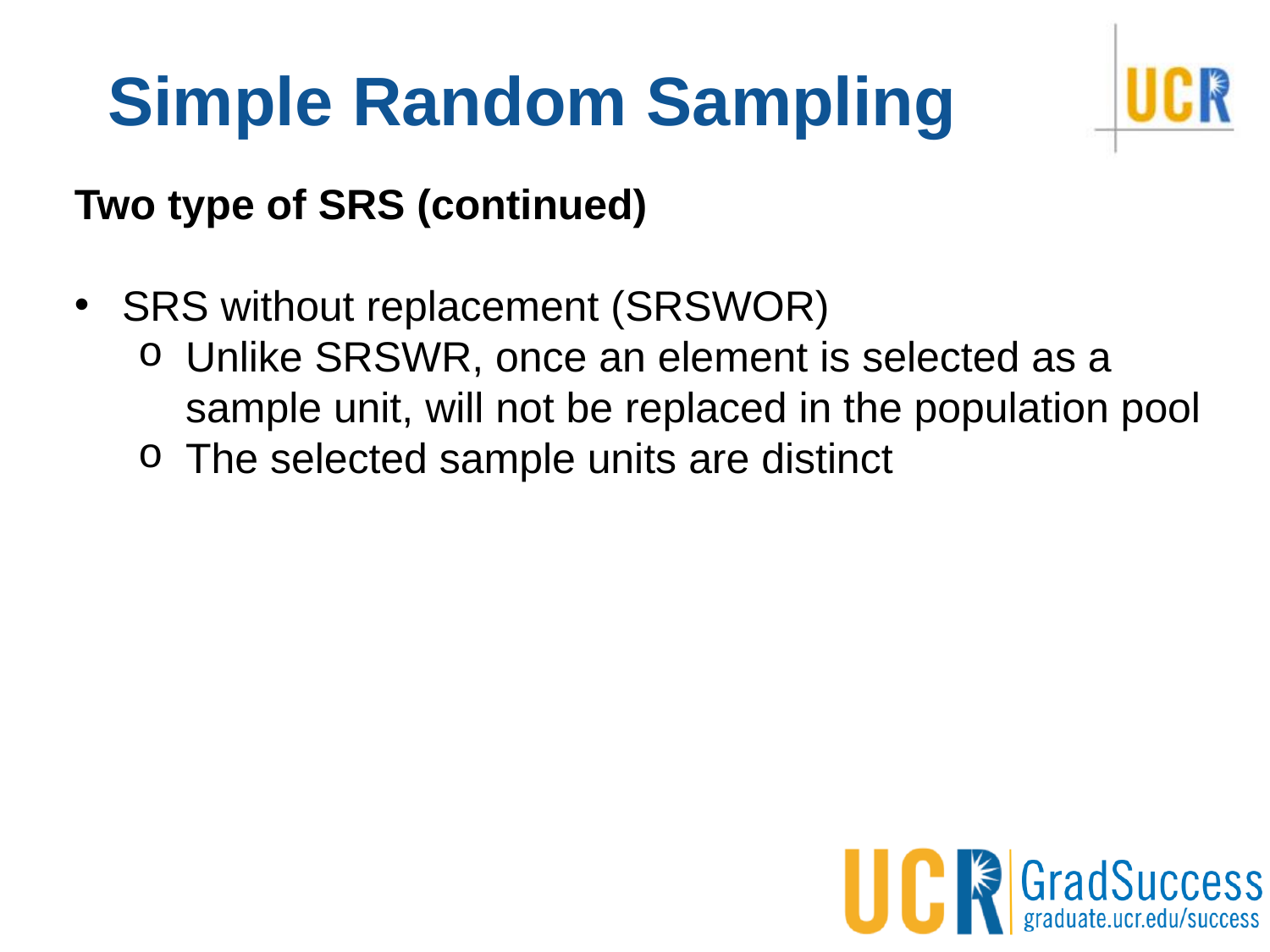

# Simple Random Sampling
Two type of SRS (continued)

SRS without replacement (SRSWOR)
Unlike SRSWR, once an element is selected as a sample unit, will not be replaced in the population pool
The selected sample units are distinct